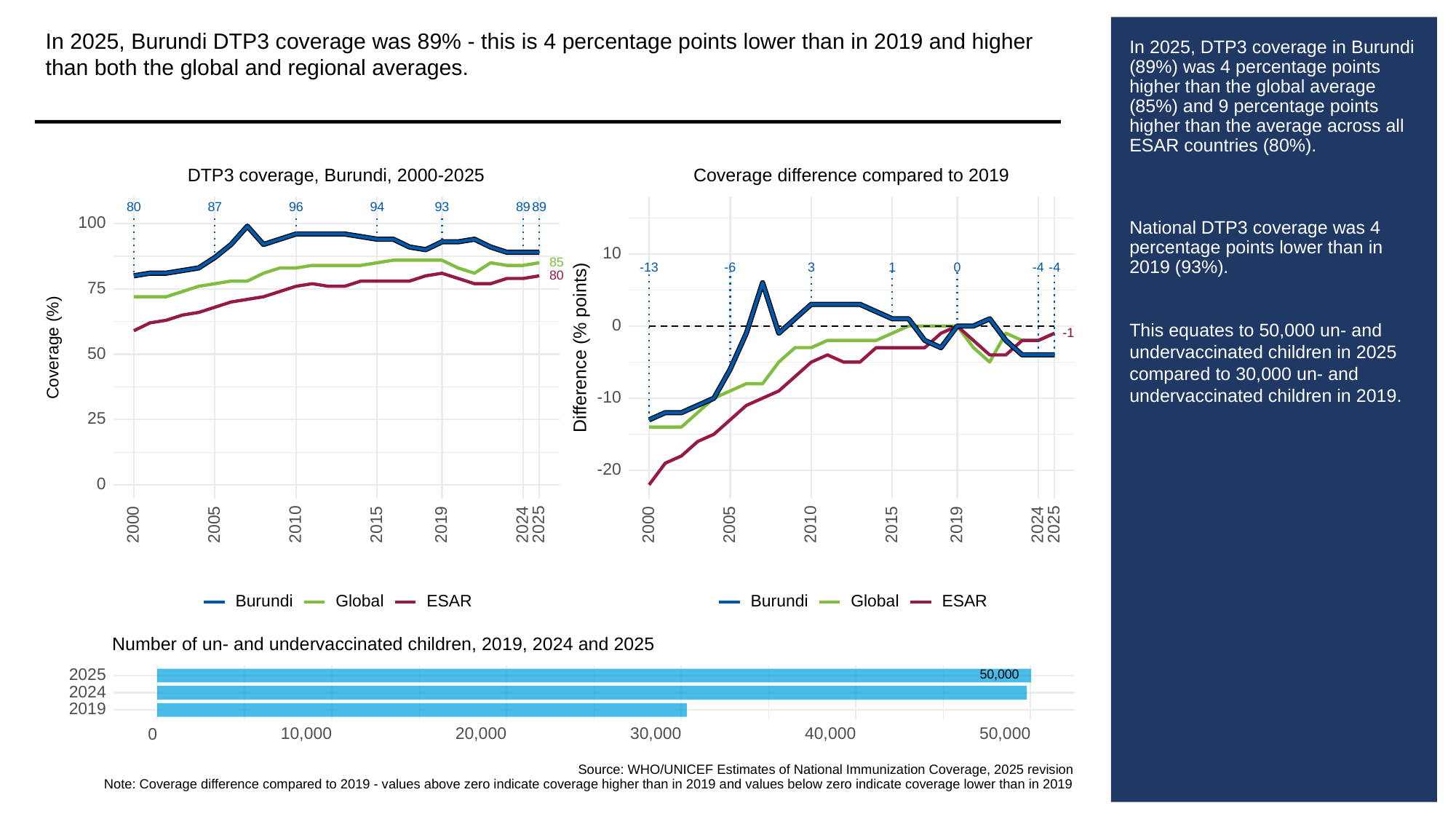

In 2025, Burundi DTP3 coverage was 89% - this is 4 percentage points lower than in 2019 and higher than both the global and regional averages.
# In 2025, DTP3 coverage in Burundi (89%) was 4 percentage points higher than the global average (85%) and 9 percentage points higher than the average across all ESAR countries (80%).

National DTP3 coverage was 4 percentage points lower than in 2019 (93%).

This equates to 50,000 un- and undervaccinated children in 2025 compared to 30,000 un- and undervaccinated children in 2019.

Coverage difference compared to 2019
DTP3 coverage, Burundi, 2000-2025

93
80
87
96
94
89
89
100

10

85

-13
3
-6
0
1
-4
-4
80

75

0

-1
-1
Difference (% points)
Coverage (%)
50

-10

25

-20

0

2000
2005
2010
2015
2019
2024
2025
2000
2005
2010
2015
2019
2024
2025
Global
ESAR
Global
ESAR
Burundi
Burundi

Number of un- and undervaccinated children, 2019, 2024 and 2025

50,000
2025

2024

2019

10,000
20,000
30,000
40,000
50,000
0
Source: WHO/UNICEF Estimates of National Immunization Coverage, 2025 revision
Note: Coverage difference compared to 2019 - values above zero indicate coverage higher than in 2019 and values below zero indicate coverage lower than in 2019